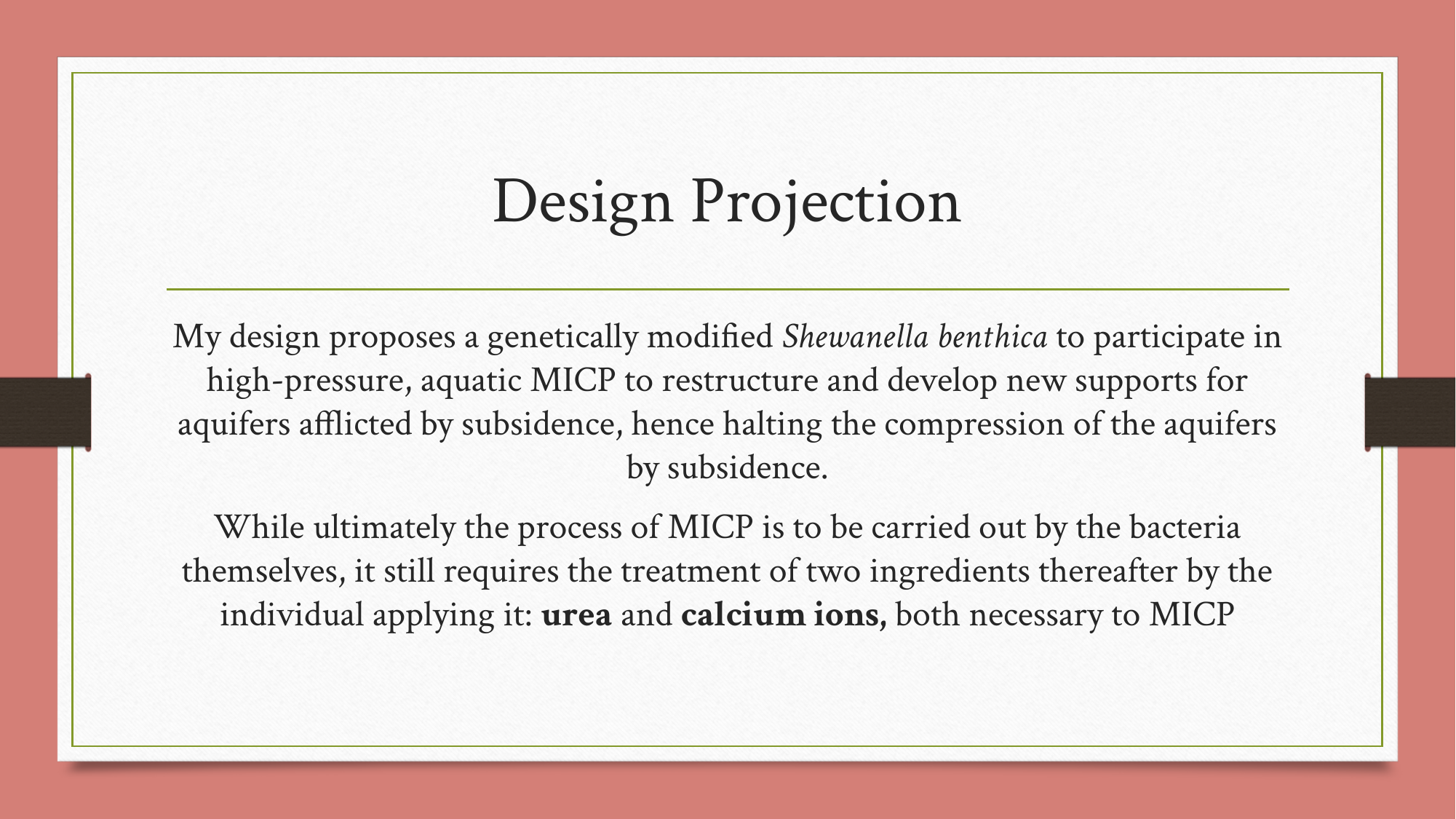

# Design Projection
My design proposes a genetically modified Shewanella benthica to participate in high-pressure, aquatic MICP to restructure and develop new supports for aquifers afflicted by subsidence, hence halting the compression of the aquifers by subsidence.
While ultimately the process of MICP is to be carried out by the bacteria themselves, it still requires the treatment of two ingredients thereafter by the individual applying it: urea and calcium ions, both necessary to MICP